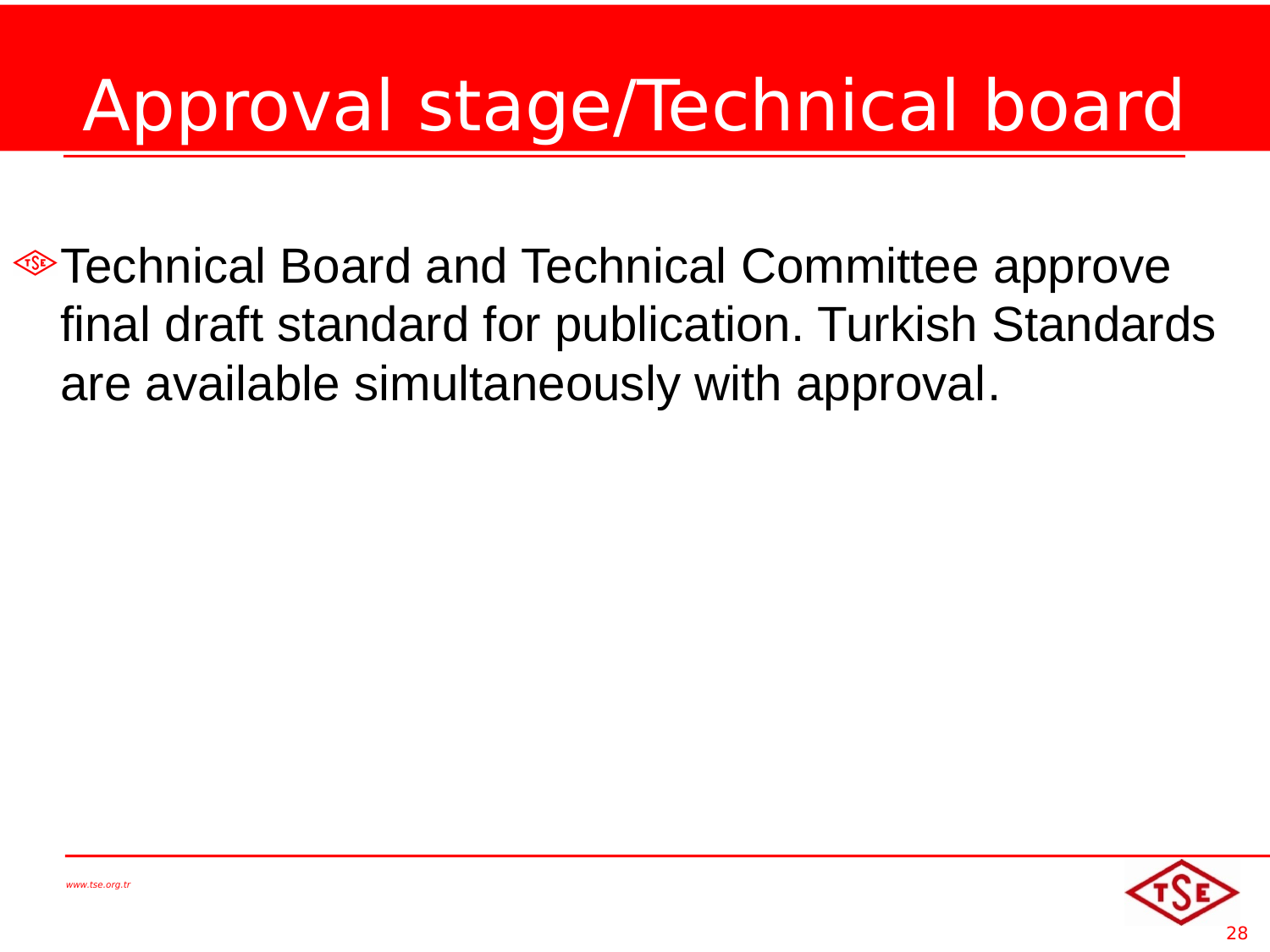

# Approval stage/Technical board
Technical Board and Technical Committee approve final draft standard for publication. Turkish Standards are available simultaneously with approval.

www.tse.org.tr
28